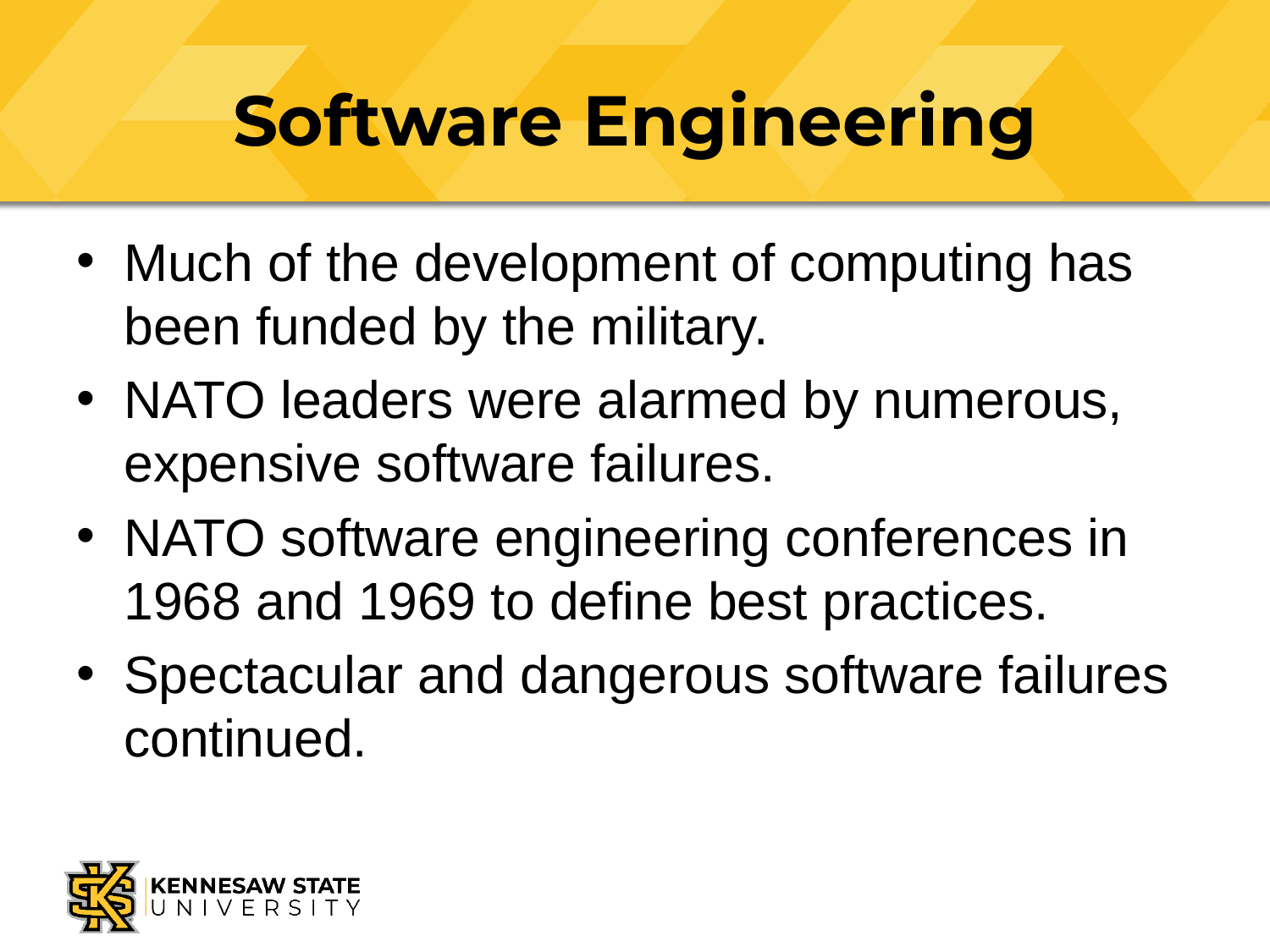

# Software Engineering
Much of the development of computing has been funded by the military.
NATO leaders were alarmed by numerous, expensive software failures.
NATO software engineering conferences in 1968 and 1969 to define best practices.
Spectacular and dangerous software failures continued.